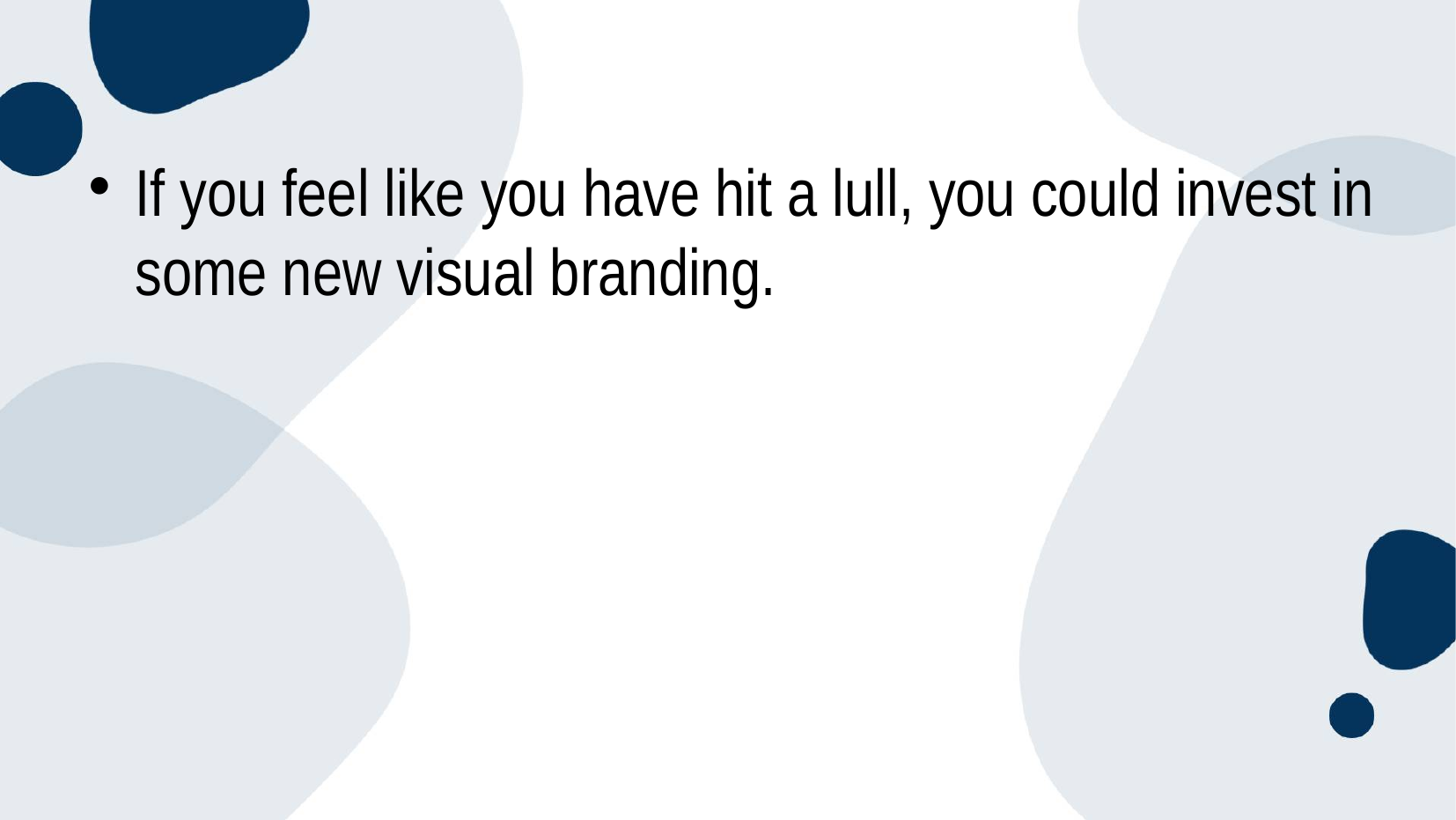

If you feel like you have hit a lull, you could invest in some new visual branding.